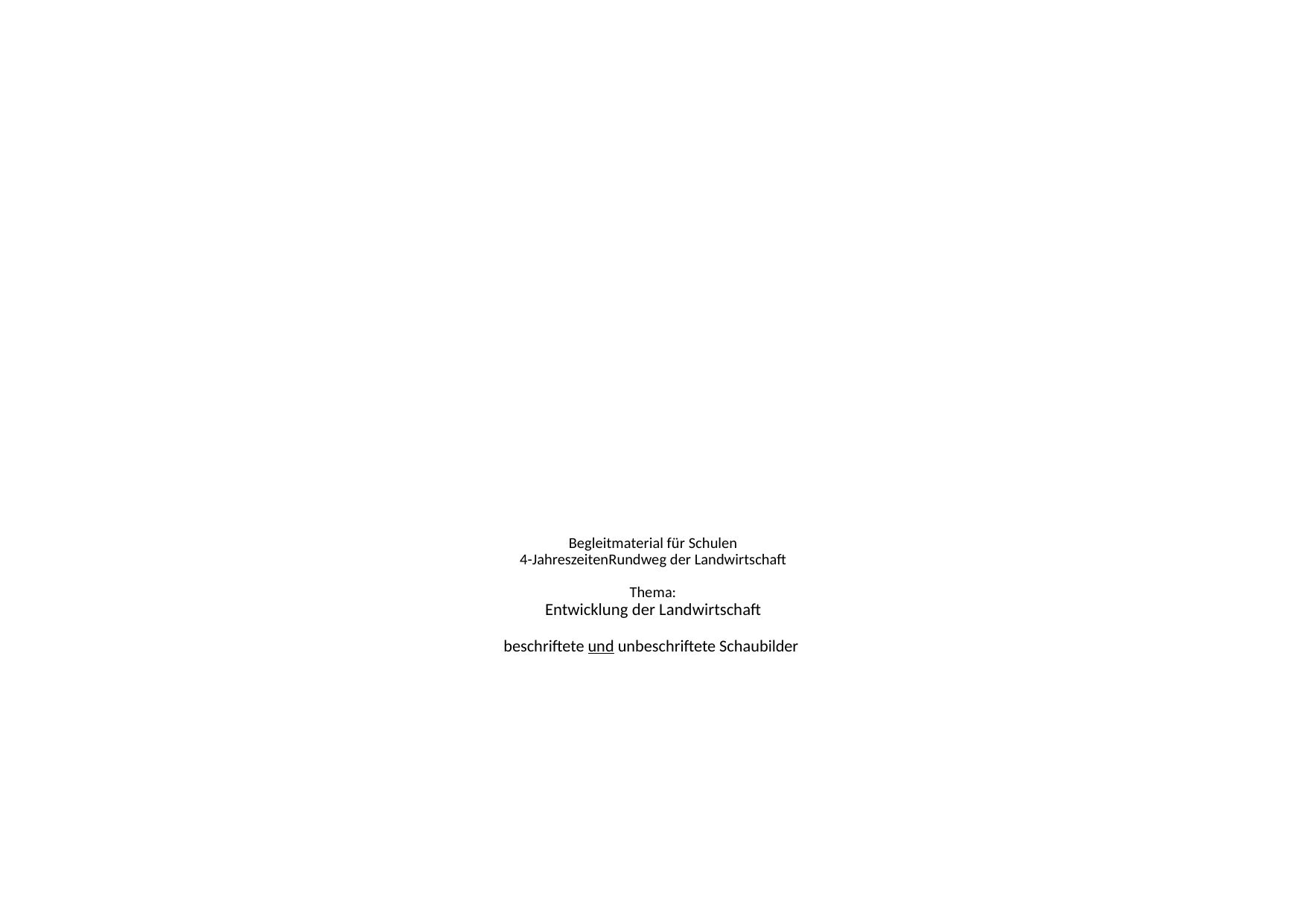

# Begleitmaterial für Schulen 4-JahreszeitenRundweg der Landwirtschaft Thema: Entwicklung der Landwirtschaft beschriftete und unbeschriftete Schaubilder